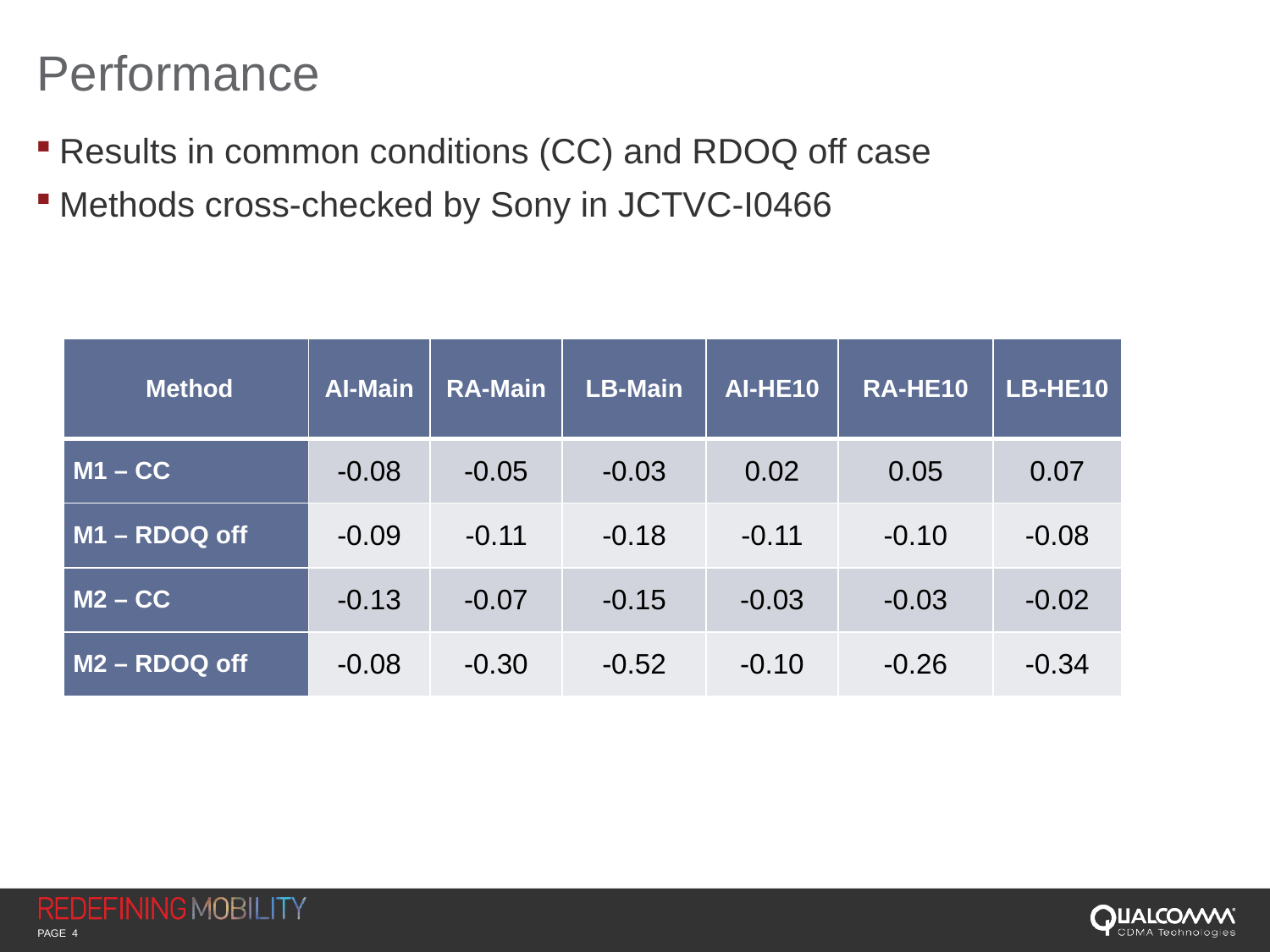

# Performance
Results in common conditions (CC) and RDOQ off case
Methods cross-checked by Sony in JCTVC-I0466

| Method | AI-Main | RA-Main | LB-Main | AI-HE10 | RA-HE10 | LB-HE10 |
| --- | --- | --- | --- | --- | --- | --- |
| M1 – CC | -0.08 | -0.05 | -0.03 | 0.02 | 0.05 | 0.07 |
| M1 – RDOQ off | -0.09 | -0.11 | -0.18 | -0.11 | -0.10 | -0.08 |
| M2 – CC | -0.13 | -0.07 | -0.15 | -0.03 | -0.03 | -0.02 |
| M2 – RDOQ off | -0.08 | -0.30 | -0.52 | -0.10 | -0.26 | -0.34 |